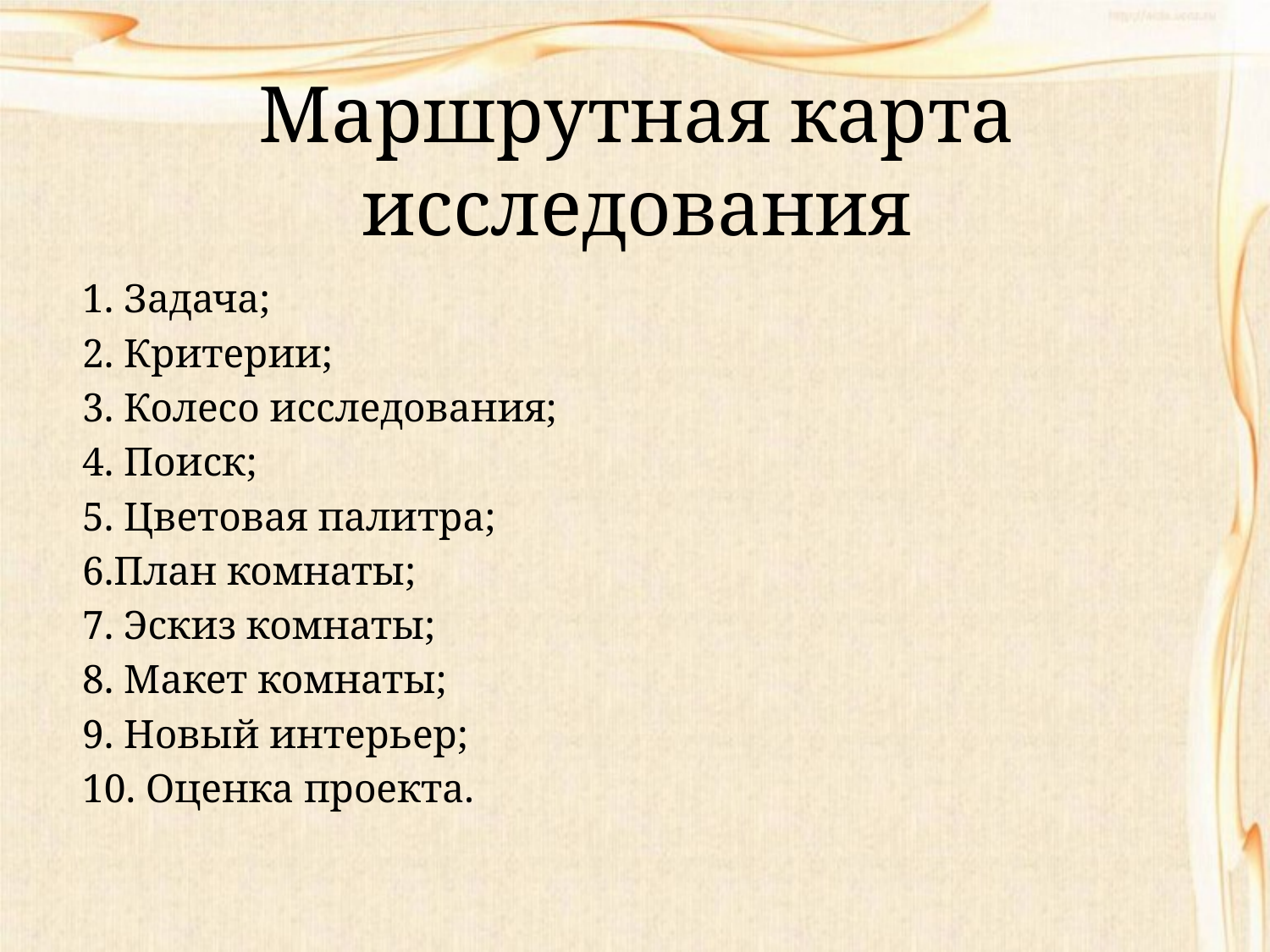

# Маршрутная карта исследования
1. Задача;
2. Критерии;
3. Колесо исследования;
4. Поиск;
5. Цветовая палитра;
6.План комнаты;
7. Эскиз комнаты;
8. Макет комнаты;
9. Новый интерьер;
10. Оценка проекта.